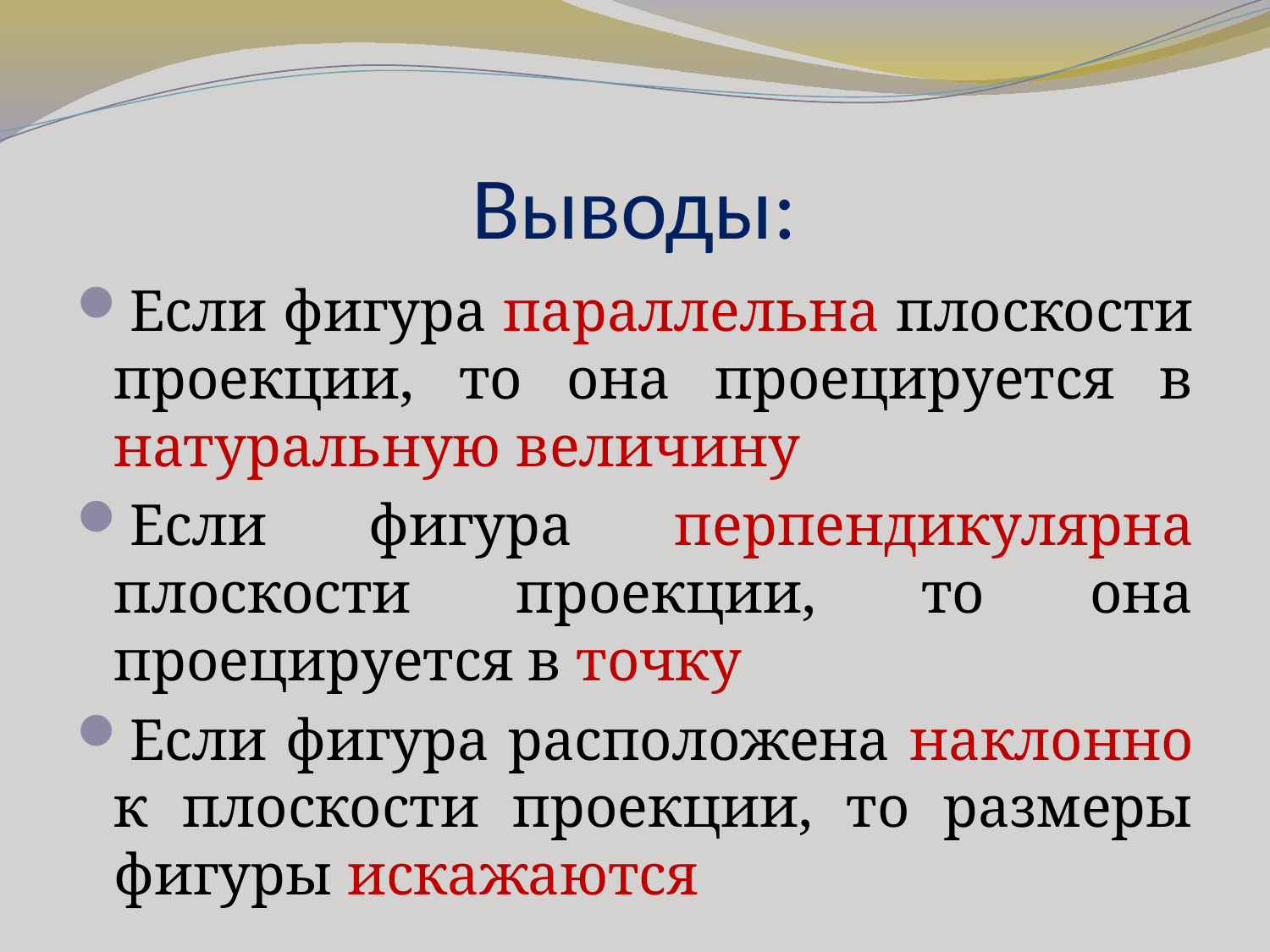

# Выводы:
Если фигура параллельна плоскости проекции, то она проецируется в натуральную величину
Если фигура перпендикулярна плоскости проекции, то она проецируется в точку
Если фигура расположена наклонно к плоскости проекции, то размеры фигуры искажаются